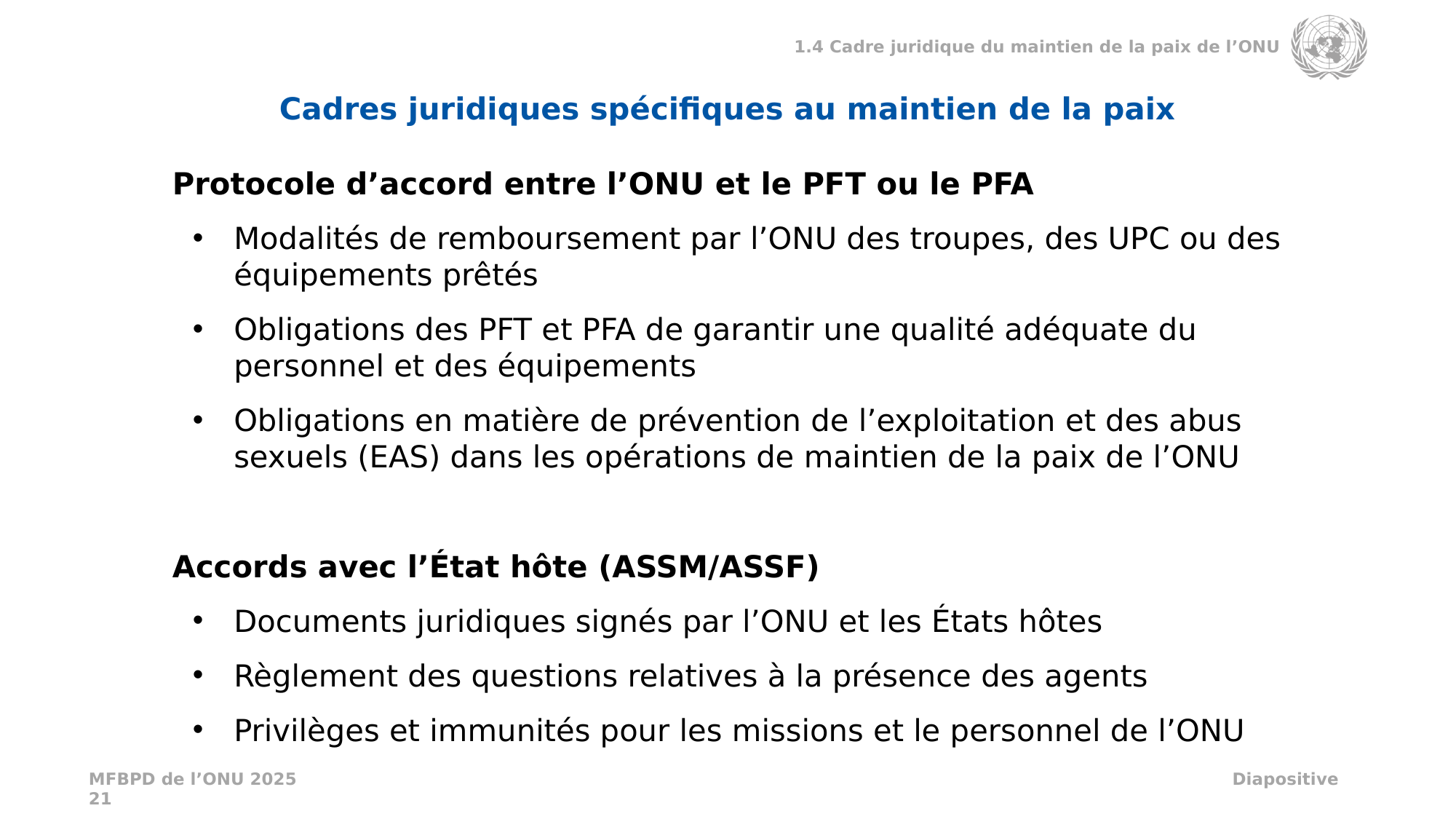

Cadres juridiques spécifiques au maintien de la paix
Protocole d’accord entre l’ONU et le PFT ou le PFA
Modalités de remboursement par l’ONU des troupes, des UPC ou des équipements prêtés
Obligations des PFT et PFA de garantir une qualité adéquate du personnel et des équipements
Obligations en matière de prévention de l’exploitation et des abus sexuels (EAS) dans les opérations de maintien de la paix de l’ONU

Accords avec l’État hôte (ASSM/ASSF)
Documents juridiques signés par l’ONU et les États hôtes
Règlement des questions relatives à la présence des agents
Privilèges et immunités pour les missions et le personnel de l’ONU